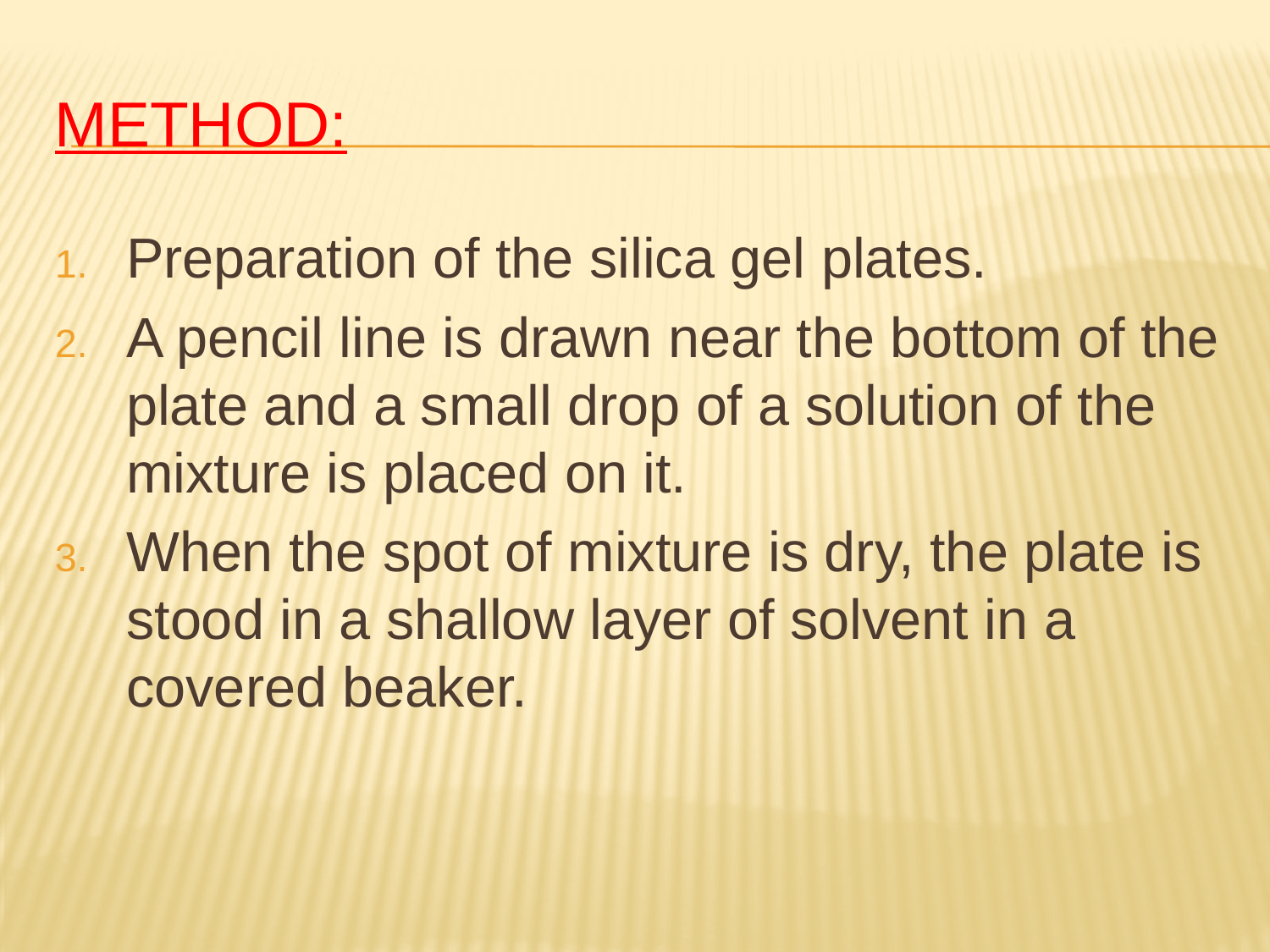

# Method:
Preparation of the silica gel plates.
A pencil line is drawn near the bottom of the plate and a small drop of a solution of the mixture is placed on it.
When the spot of mixture is dry, the plate is stood in a shallow layer of solvent in a covered beaker.